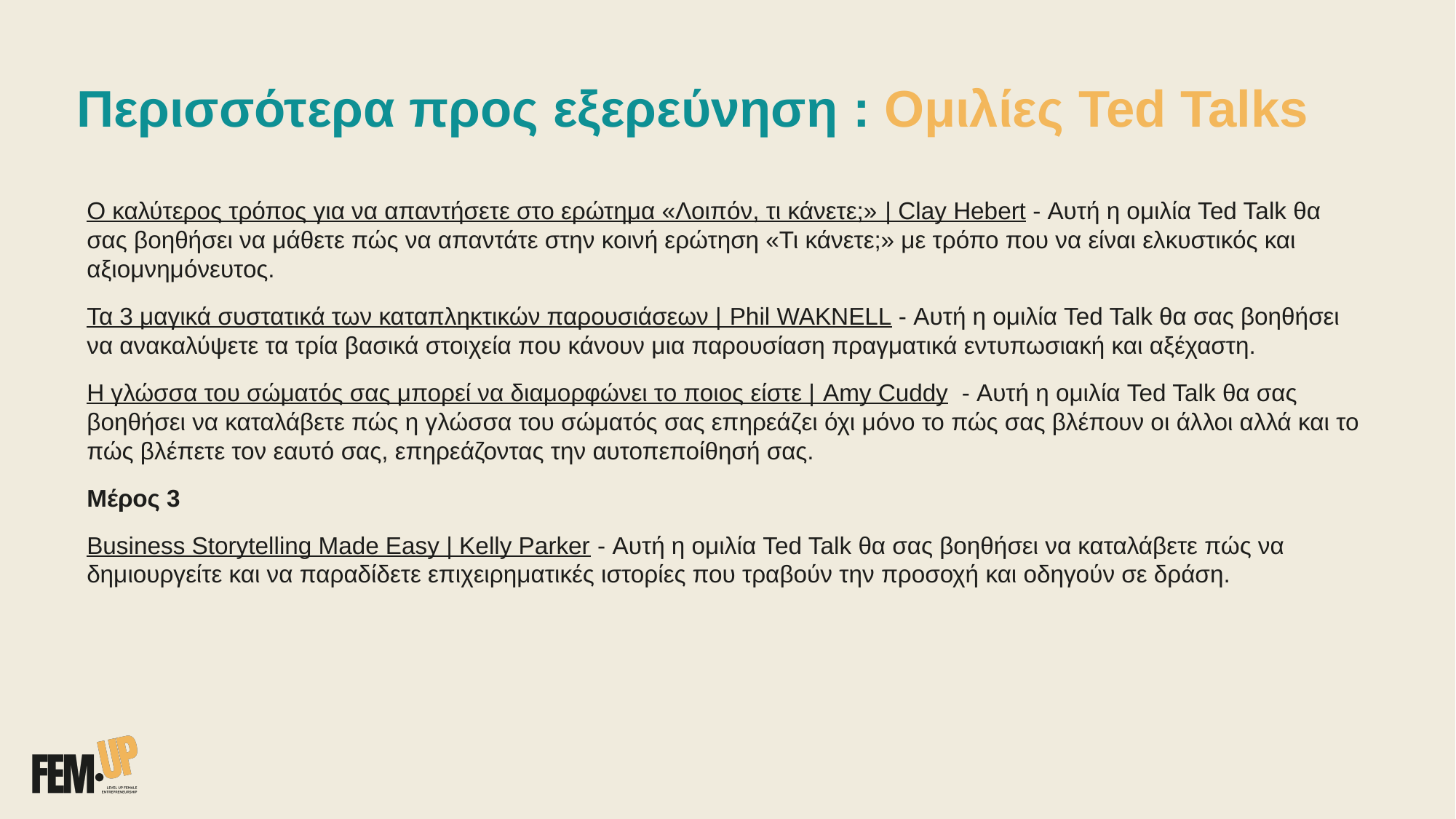

# Περισσότερα προς εξερεύνηση : Ομιλίες Ted Talks
Ο καλύτερος τρόπος για να απαντήσετε στο ερώτημα «Λοιπόν, τι κάνετε;» | Clay Hebert - Αυτή η ομιλία Ted Talk θα σας βοηθήσει να μάθετε πώς να απαντάτε στην κοινή ερώτηση «Τι κάνετε;» με τρόπο που να είναι ελκυστικός και αξιομνημόνευτος.
Τα 3 μαγικά συστατικά των καταπληκτικών παρουσιάσεων | Phil WAKNELL - Αυτή η ομιλία Ted Talk θα σας βοηθήσει να ανακαλύψετε τα τρία βασικά στοιχεία που κάνουν μια παρουσίαση πραγματικά εντυπωσιακή και αξέχαστη.
Η γλώσσα του σώματός σας μπορεί να διαμορφώνει το ποιος είστε | Amy Cuddy  - Αυτή η ομιλία Ted Talk θα σας βοηθήσει να καταλάβετε πώς η γλώσσα του σώματός σας επηρεάζει όχι μόνο το πώς σας βλέπουν οι άλλοι αλλά και το πώς βλέπετε τον εαυτό σας, επηρεάζοντας την αυτοπεποίθησή σας.
Μέρος 3
Business Storytelling Made Easy | Kelly Parker - Αυτή η ομιλία Ted Talk θα σας βοηθήσει να καταλάβετε πώς να δημιουργείτε και να παραδίδετε επιχειρηματικές ιστορίες που τραβούν την προσοχή και οδηγούν σε δράση.